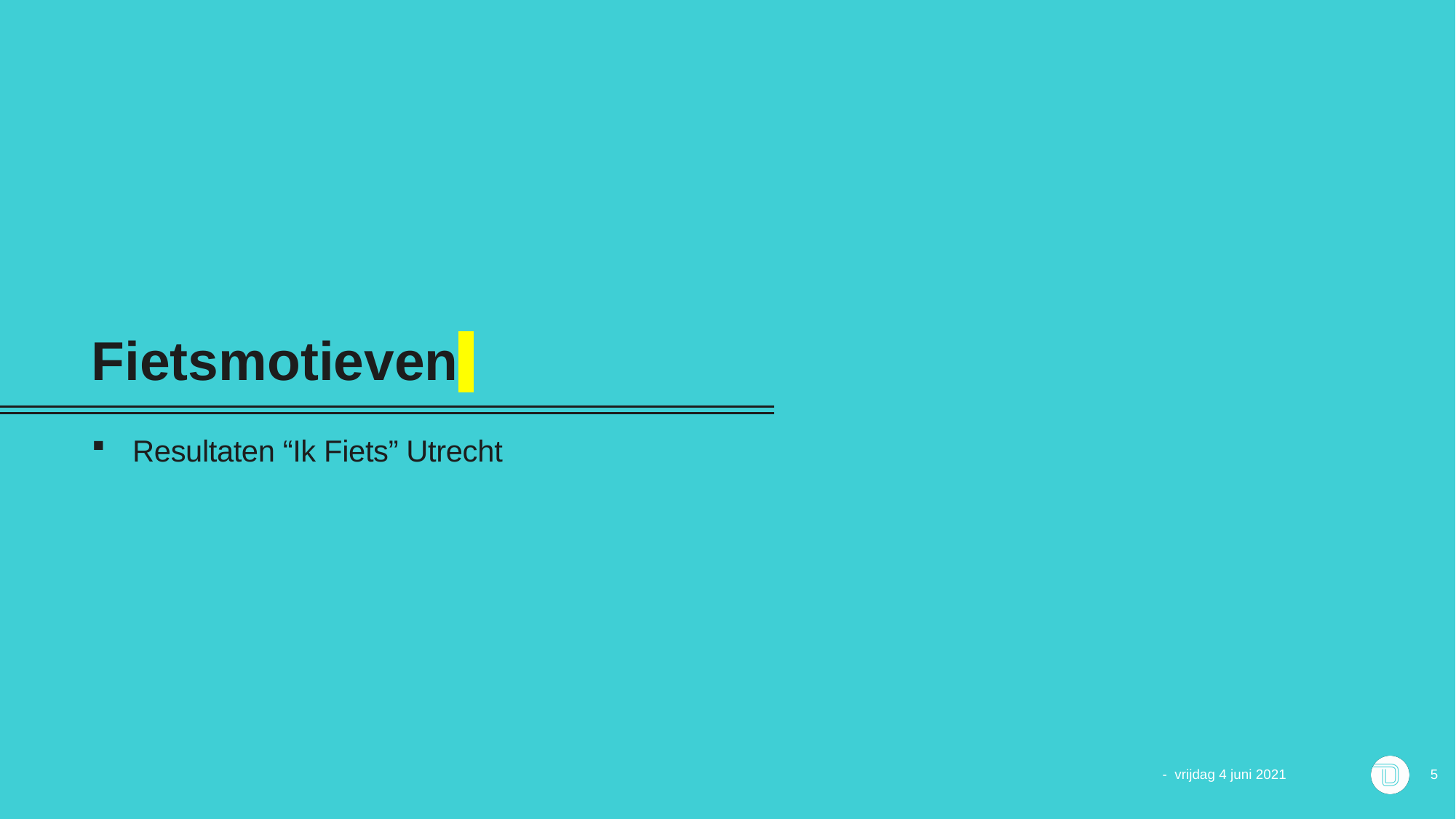

# Fietsmotieven
Resultaten “Ik Fiets” Utrecht
vrijdag 4 juni 2021
5